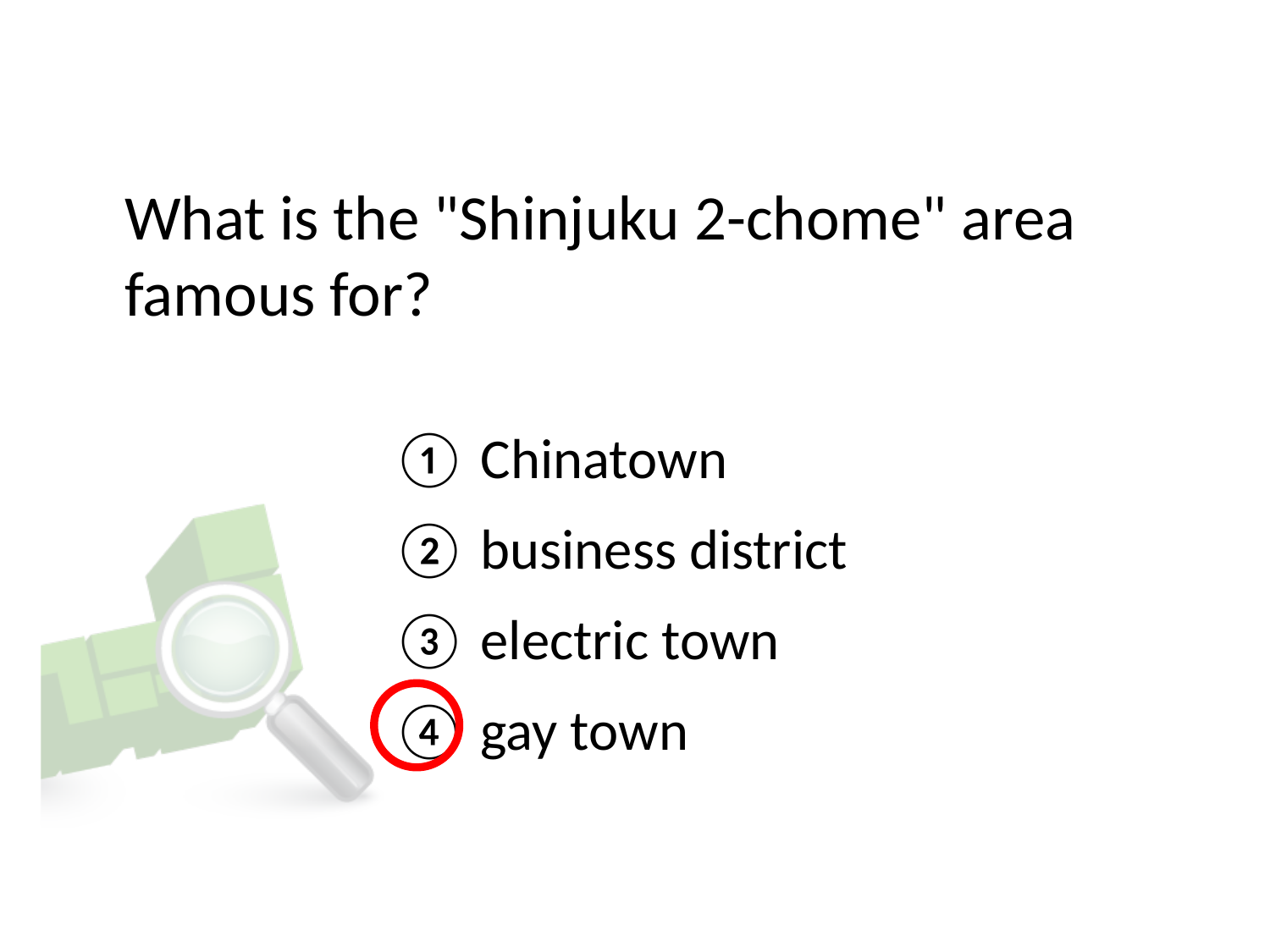

# What is the "Shinjuku 2-chome" area famous for?
① Chinatown
② business district
③ electric town
④ gay town